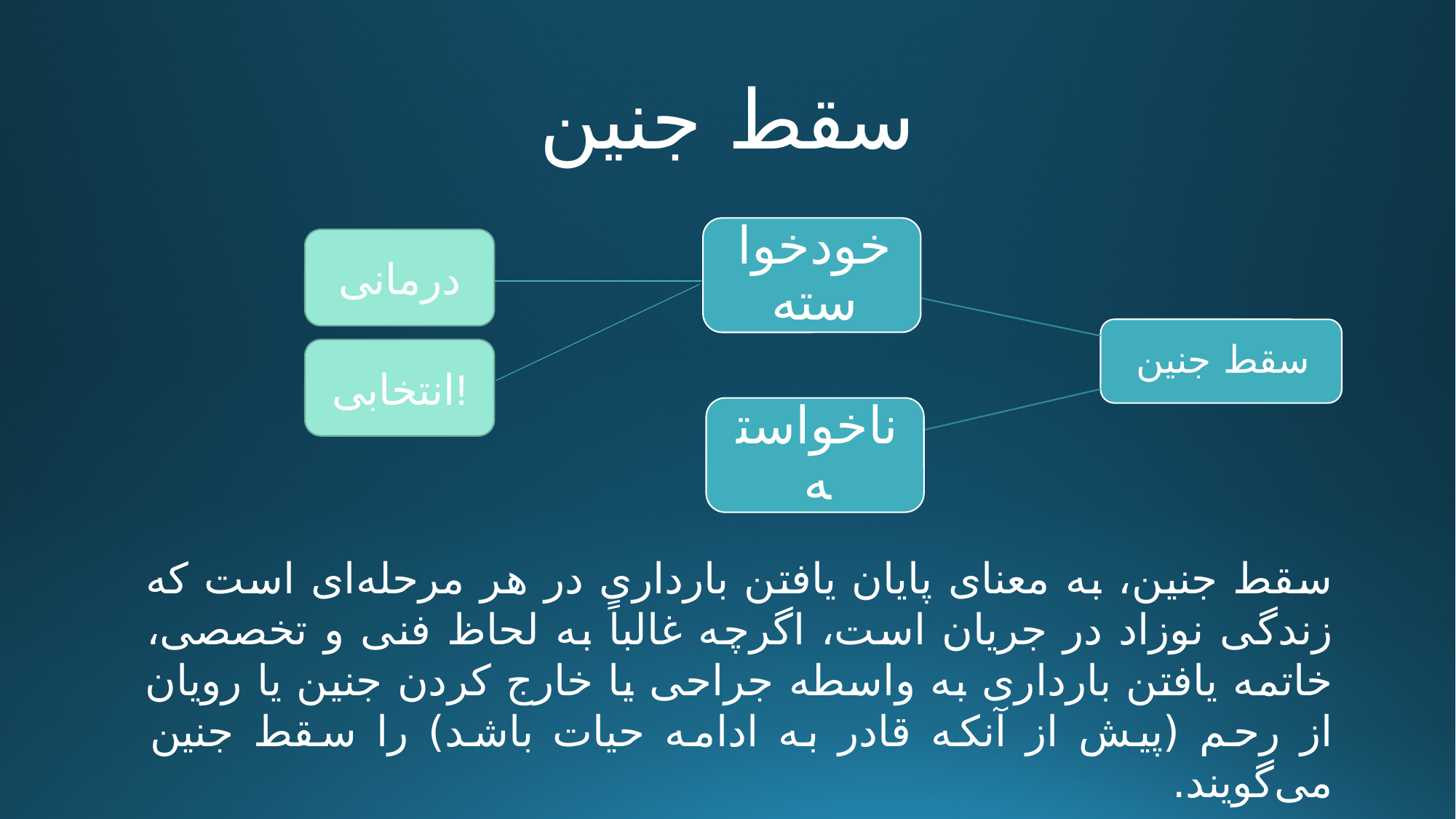

# سقط جنین
سقط جنین
خودخواسته
ناخواسته
درمانی
انتخابی!
سقط جنین، به معنای پایان یافتن بارداری در هر مرحله‌ای است که زندگی نوزاد در جریان است، اگرچه غالباً به لحاظ فنی و تخصصی، خاتمه یافتن بارداری به واسطه جراحی یا خارج کردن جنین یا رویان از رحم (پیش از آنکه قادر به ادامه حیات باشد) را سقط جنین می‌گویند.